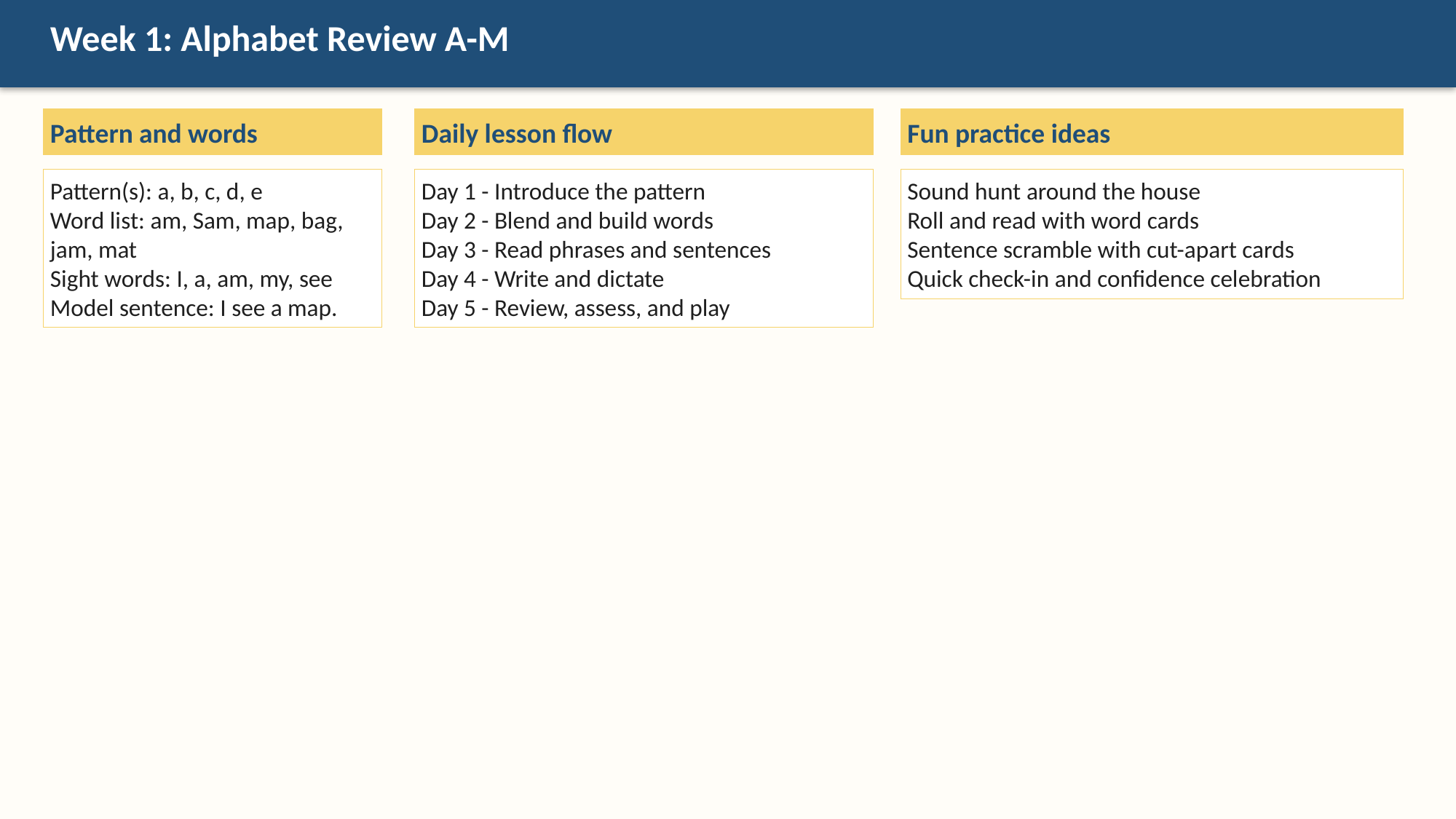

Week 1: Alphabet Review A-M
Pattern and words
Daily lesson flow
Fun practice ideas
Pattern(s): a, b, c, d, e
Word list: am, Sam, map, bag, jam, mat
Sight words: I, a, am, my, see
Model sentence: I see a map.
Day 1 - Introduce the pattern
Day 2 - Blend and build words
Day 3 - Read phrases and sentences
Day 4 - Write and dictate
Day 5 - Review, assess, and play
Sound hunt around the house
Roll and read with word cards
Sentence scramble with cut-apart cards
Quick check-in and confidence celebration